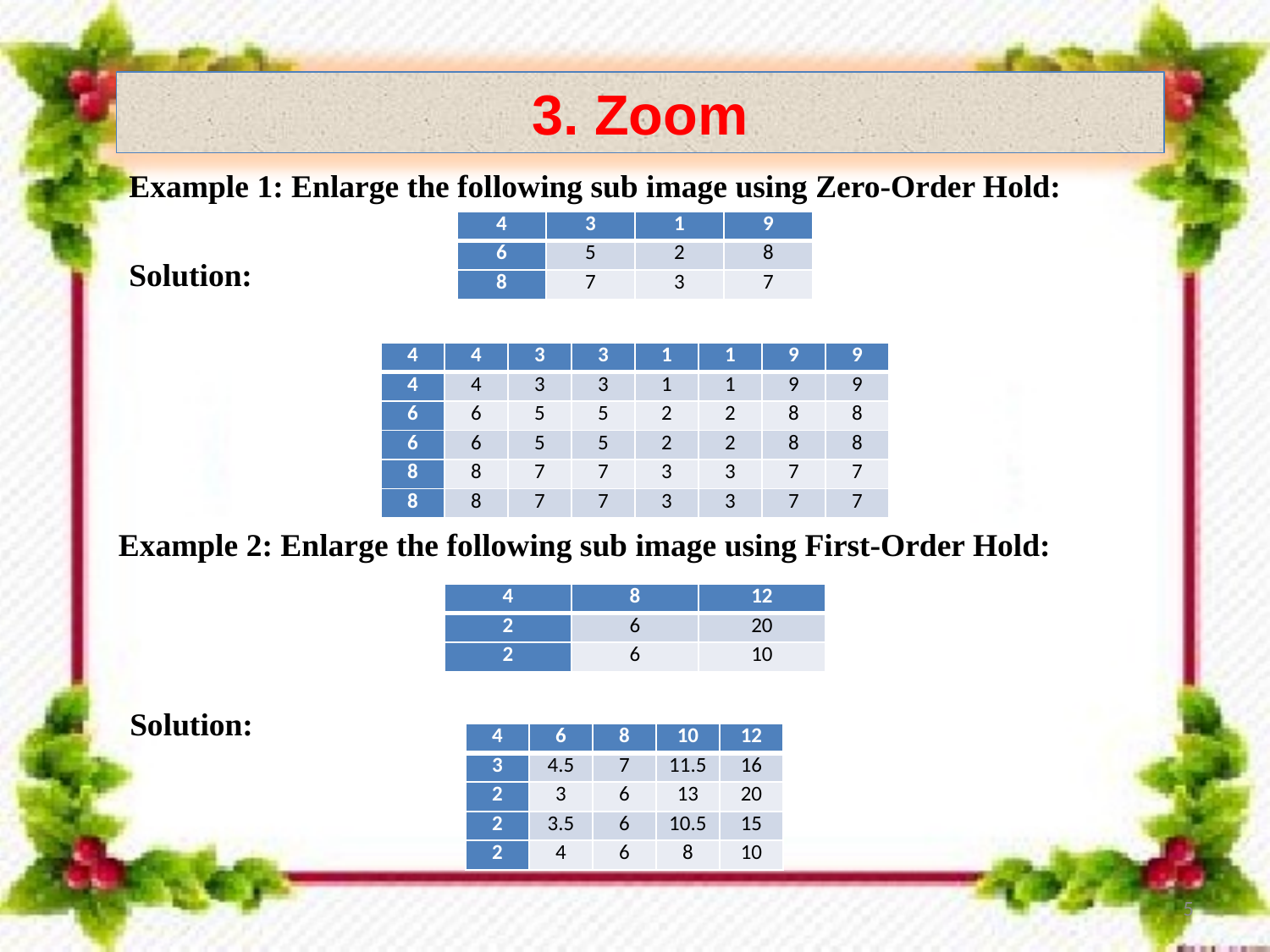

3. Zoom
Example 1: Enlarge the following sub image using Zero-Order Hold:

Solution:
| 4 | 3 | 1 | 9 |
| --- | --- | --- | --- |
| 6 | 5 | 2 | 8 |
| 8 | 7 | 3 | 7 |
| 4 | 4 | 3 | 3 | 1 | 1 | 9 | 9 |
| --- | --- | --- | --- | --- | --- | --- | --- |
| 4 | 4 | 3 | 3 | 1 | 1 | 9 | 9 |
| 6 | 6 | 5 | 5 | 2 | 2 | 8 | 8 |
| 6 | 6 | 5 | 5 | 2 | 2 | 8 | 8 |
| 8 | 8 | 7 | 7 | 3 | 3 | 7 | 7 |
| 8 | 8 | 7 | 7 | 3 | 3 | 7 | 7 |
Example 2: Enlarge the following sub image using First-Order Hold:
| 4 | 8 | 12 |
| --- | --- | --- |
| 2 | 6 | 20 |
| 2 | 6 | 10 |
Solution:
| 4 | 6 | 8 | 10 | 12 |
| --- | --- | --- | --- | --- |
| 3 | 4.5 | 7 | 11.5 | 16 |
| 2 | 3 | 6 | 13 | 20 |
| 2 | 3.5 | 6 | 10.5 | 15 |
| 2 | 4 | 6 | 8 | 10 |
5